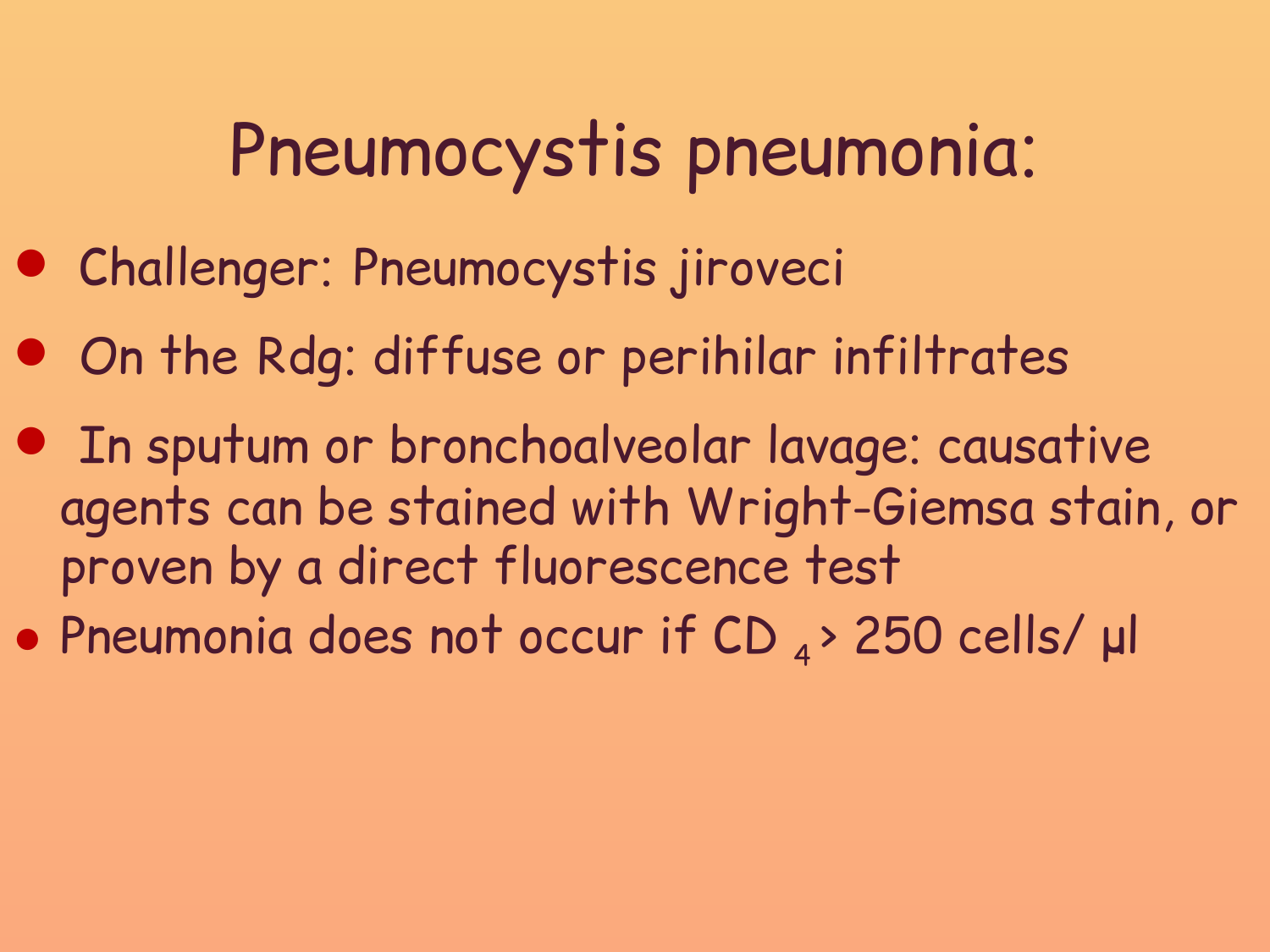

Pneumocystis pneumonia:

 Challenger: Pneumocystis jiroveci
 On the Rdg: diffuse or perihilar infiltrates
 In sputum or bronchoalveolar lavage: causative agents can be stained with Wright-Giemsa stain, or proven by a direct fluorescence test
Pneumonia does not occur if CD 4 > 250 cells/ μl

#